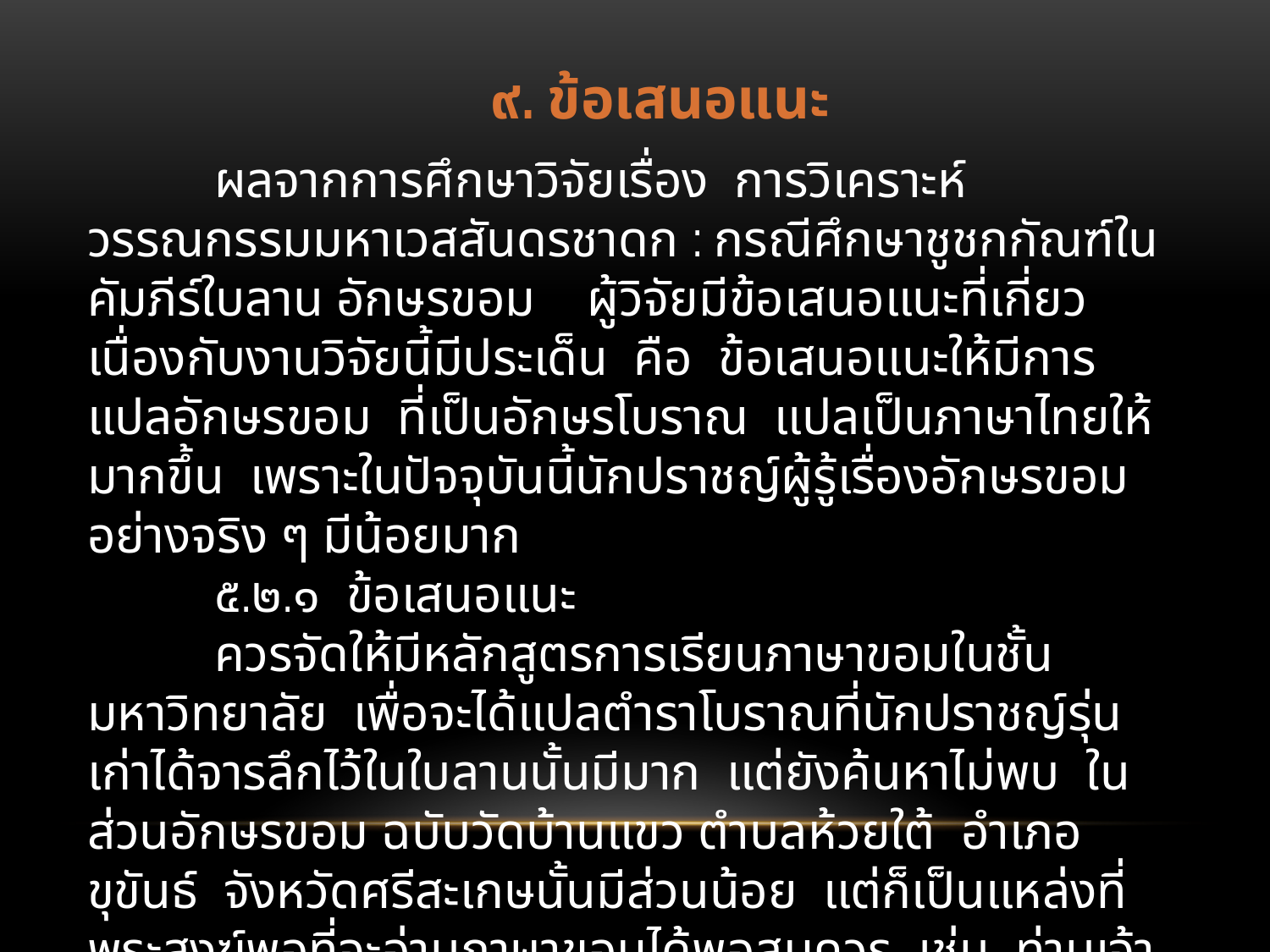

๙. ข้อเสนอแนะ
	ผลจากการศึกษาวิจัยเรื่อง  การวิเคราะห์ วรรณกรรมมหาเวสสันดรชาดก : กรณีศึกษาชูชกกัณฑ์ในคัมภีร์ใบลาน อักษรขอม    ผู้วิจัยมีข้อเสนอแนะที่เกี่ยวเนื่องกับงานวิจัยนี้มีประเด็น  คือ  ข้อเสนอแนะให้มีการแปลอักษรขอม  ที่เป็นอักษรโบราณ  แปลเป็นภาษาไทยให้มากขึ้น  เพราะในปัจจุบันนี้นักปราชญ์ผู้รู้เรื่องอักษรขอมอย่างจริง ๆ มีน้อยมาก
	๕.๒.๑  ข้อเสนอแนะ
	ควรจัดให้มีหลักสูตรการเรียนภาษาขอมในชั้นมหาวิทยาลัย  เพื่อจะได้แปลตำราโบราณที่นักปราชญ์รุ่นเก่าได้จารลึกไว้ในใบลานนั้นมีมาก  แต่ยังค้นหาไม่พบ  ในส่วนอักษรขอม ฉบับวัดบ้านแขว ตำบลห้วยใต้  อำเภอขุขันธ์  จังหวัดศรีสะเกษนั้นมีส่วนน้อย  แต่ก็เป็นแหล่งที่พระสงฆ์พอที่จะอ่านภาษาขอมได้พอสมควร  เช่น  ท่านเจ้าอาวาสวัด เป็นต้น